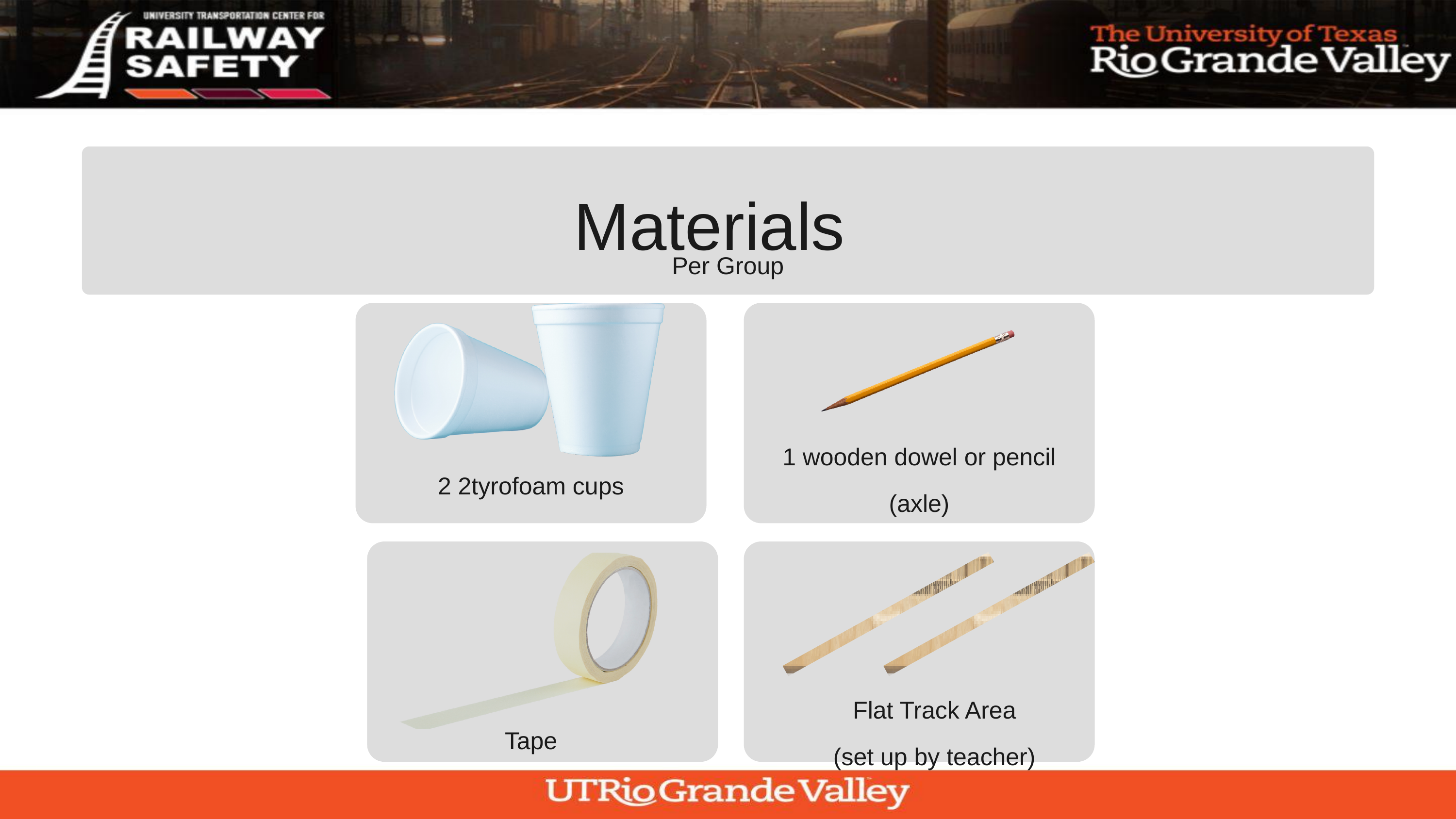

Materials

1 wooden dowel or pencil (axle)
2 2tyrofoam cups

Flat Track Area
(set up by teacher)
Tape
Per Group